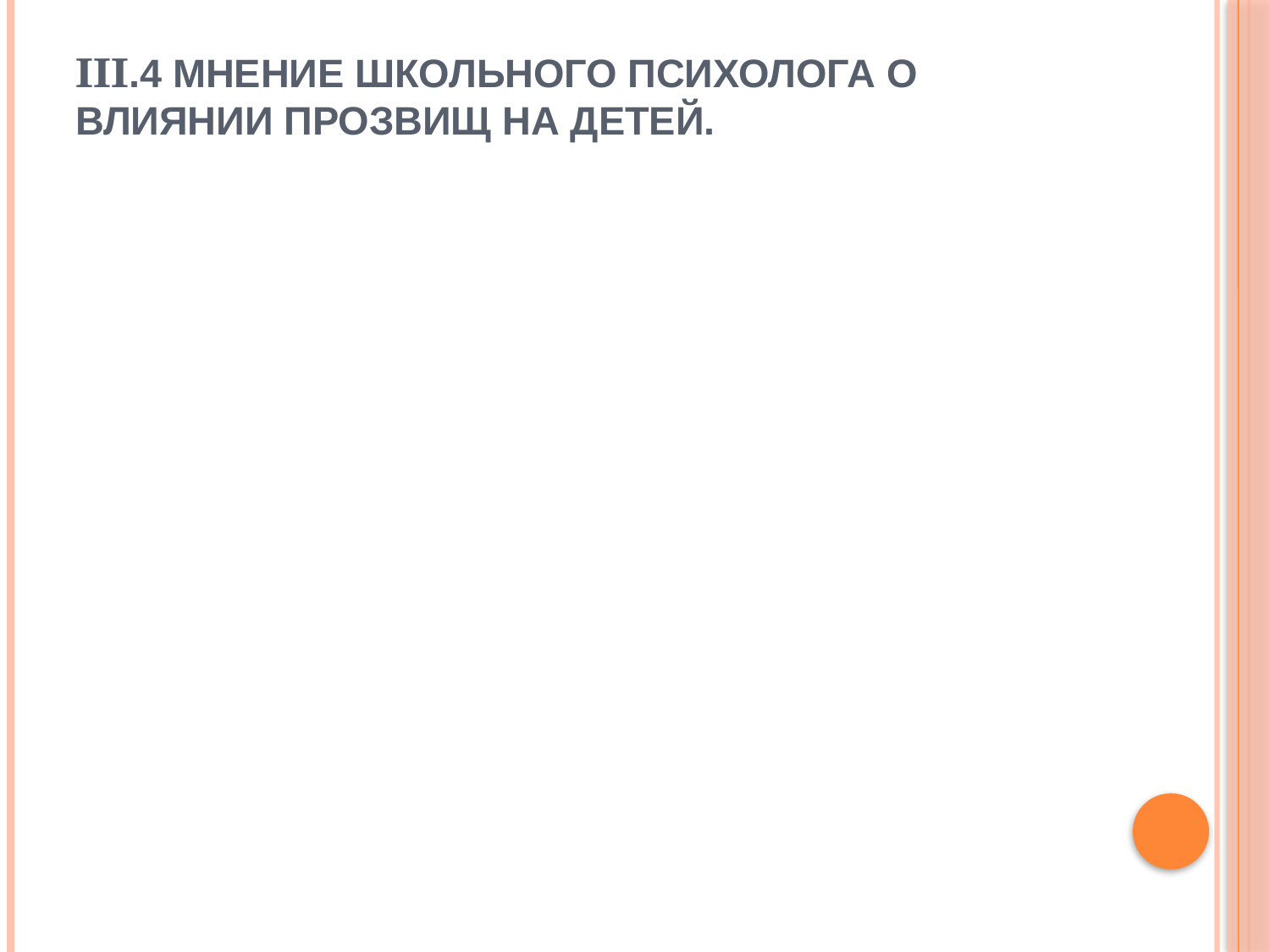

# III.4 Мнение школьного психолога о влиянии прозвищ на детей.